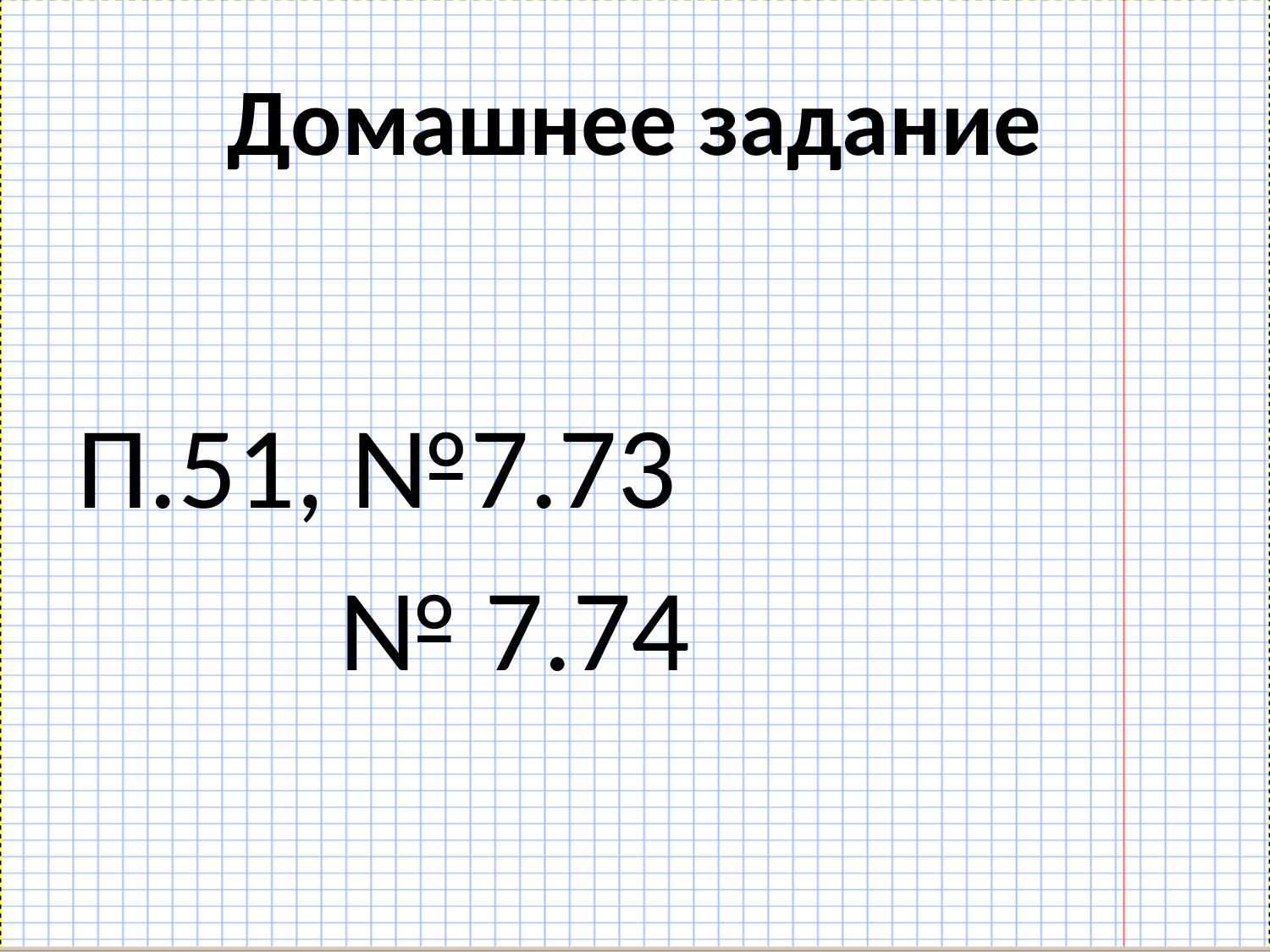

# Домашнее задание

П.51, №7.73
          № 7.74